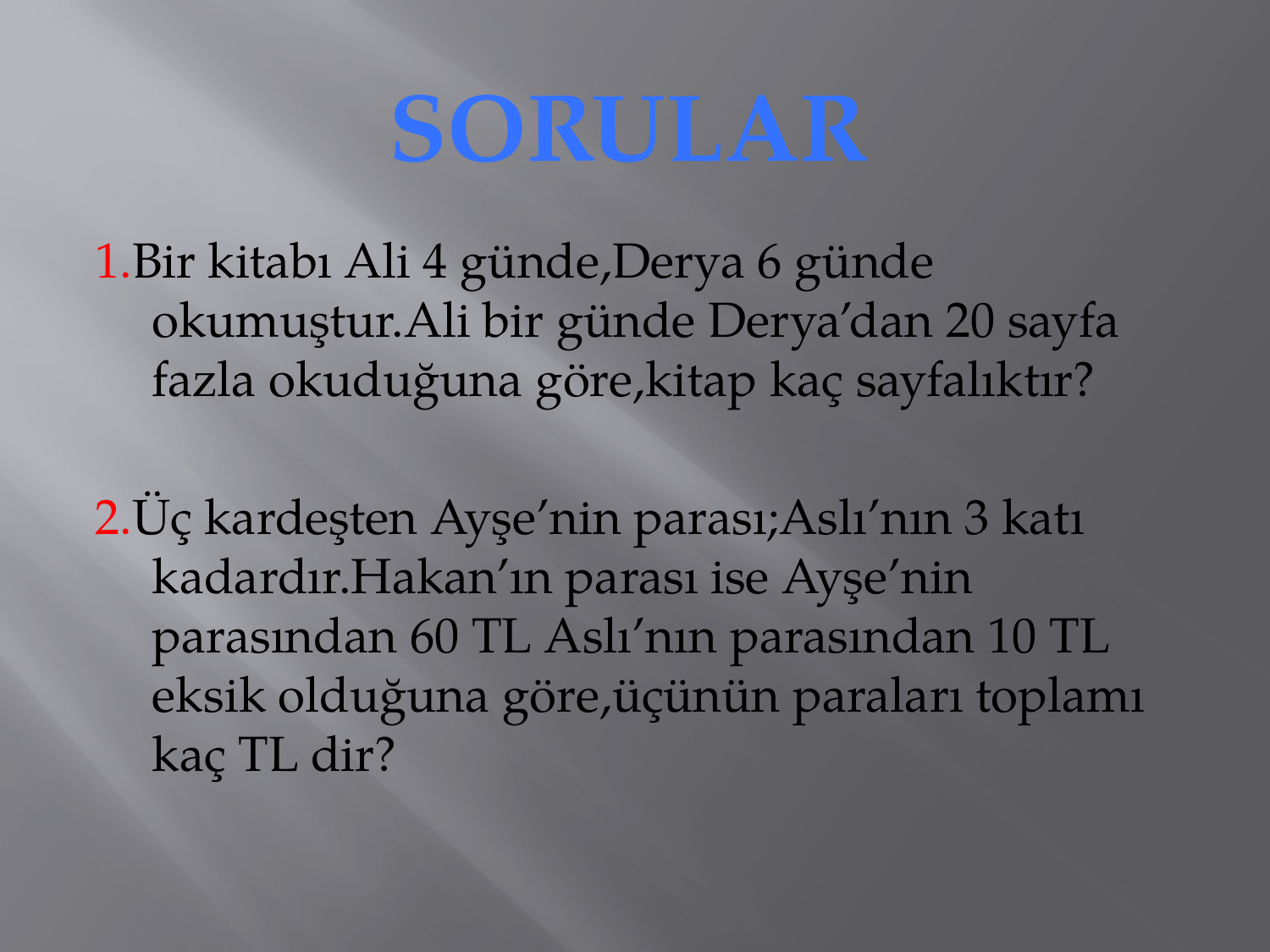

#
Sorular
1.Bir kitabı Ali 4 günde,Derya 6 günde okumuştur.Ali bir günde Derya’dan 20 sayfa fazla okuduğuna göre,kitap kaç sayfalıktır?

2.Üç kardeşten Ayşe’nin parası;Aslı’nın 3 katı kadardır.Hakan’ın parası ise Ayşe’nin parasından 60 TL Aslı’nın parasından 10 TL eksik olduğuna göre,üçünün paraları toplamı kaç TL dir?